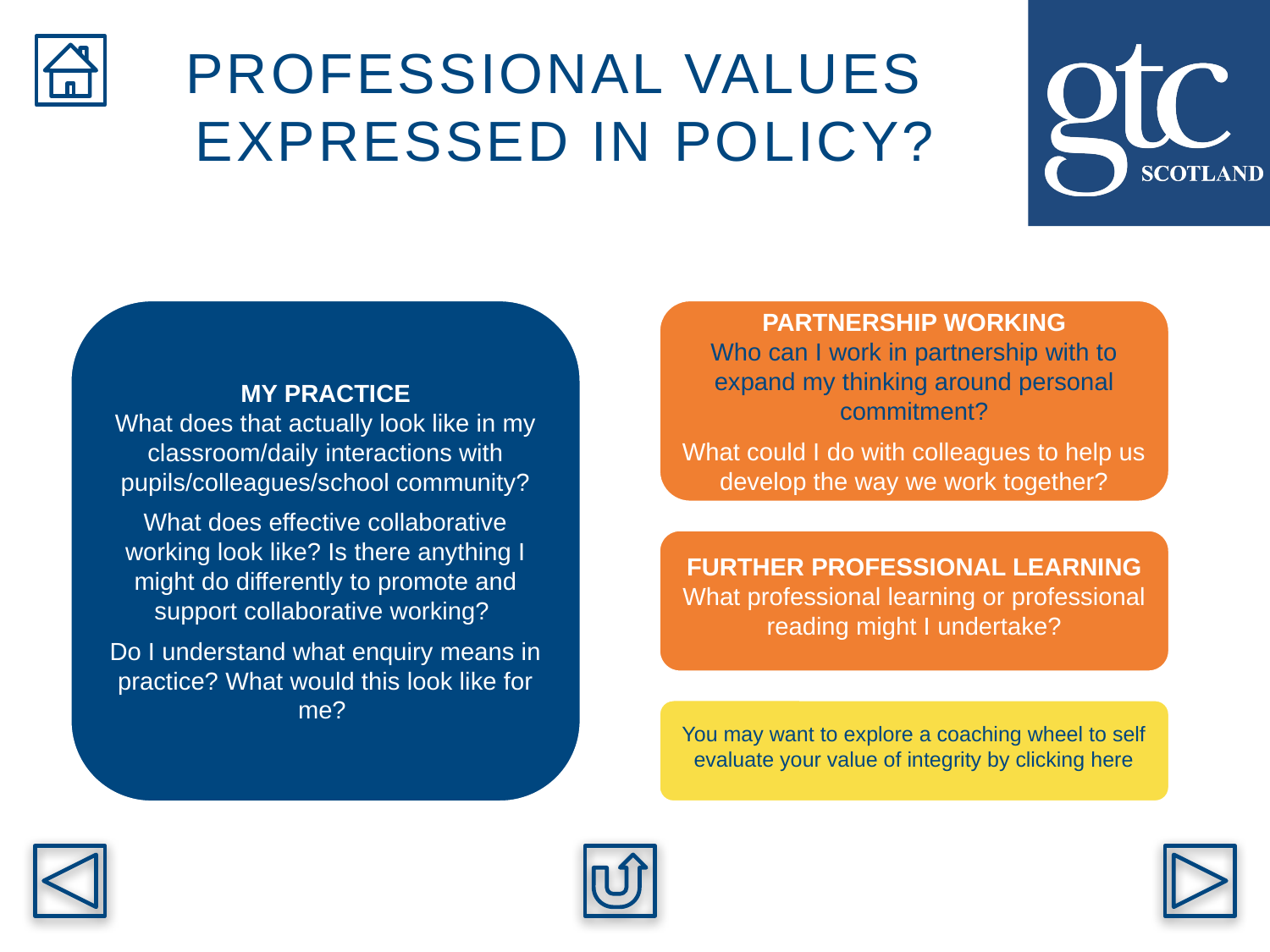

PROFESSIONAL VALUES
EXPRESSED IN POLICY?

MY PRACTICE
What does that actually look like in my classroom/daily interactions with pupils/colleagues/school community?
What does effective collaborative working look like? Is there anything I might do differently to promote and support collaborative working?
Do I understand what enquiry means in practice? What would this look like for me?

PARTNERSHIP WORKING
Who can I work in partnership with to expand my thinking around personal commitment?
What could I do with colleagues to help us develop the way we work together?

FURTHER PROFESSIONAL LEARNING
What professional learning or professional reading might I undertake?

You may want to explore a coaching wheel to self evaluate your value of integrity by clicking here